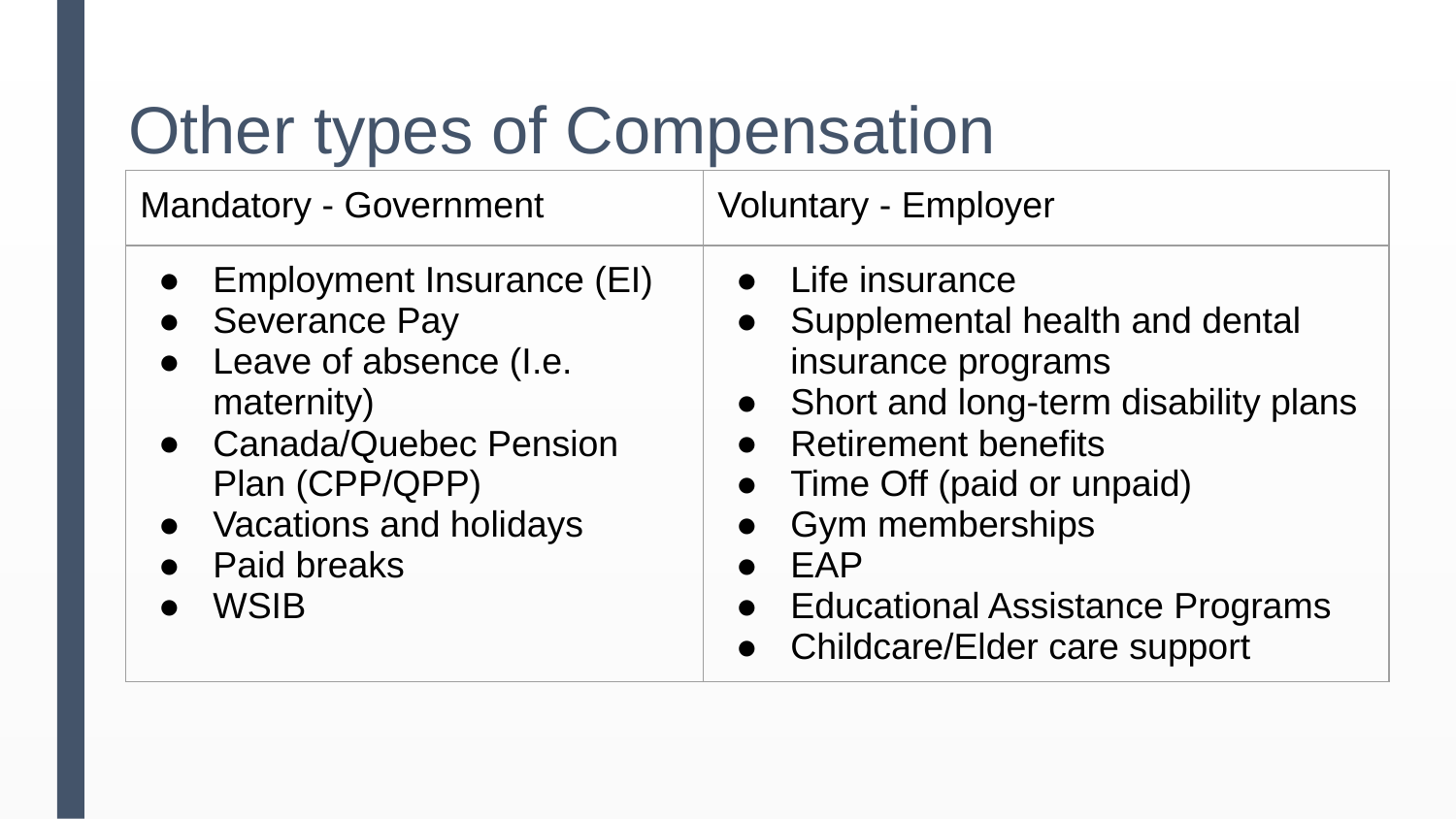

# Other types of Compensation
| Mandatory - Government | Voluntary - Employer |
| --- | --- |
| Employment Insurance (EI) Severance Pay Leave of absence (I.e. maternity) Canada/Quebec Pension Plan (CPP/QPP) Vacations and holidays Paid breaks WSIB | Life insurance Supplemental health and dental insurance programs Short and long-term disability plans Retirement benefits Time Off (paid or unpaid) Gym memberships EAP Educational Assistance Programs Childcare/Elder care support |